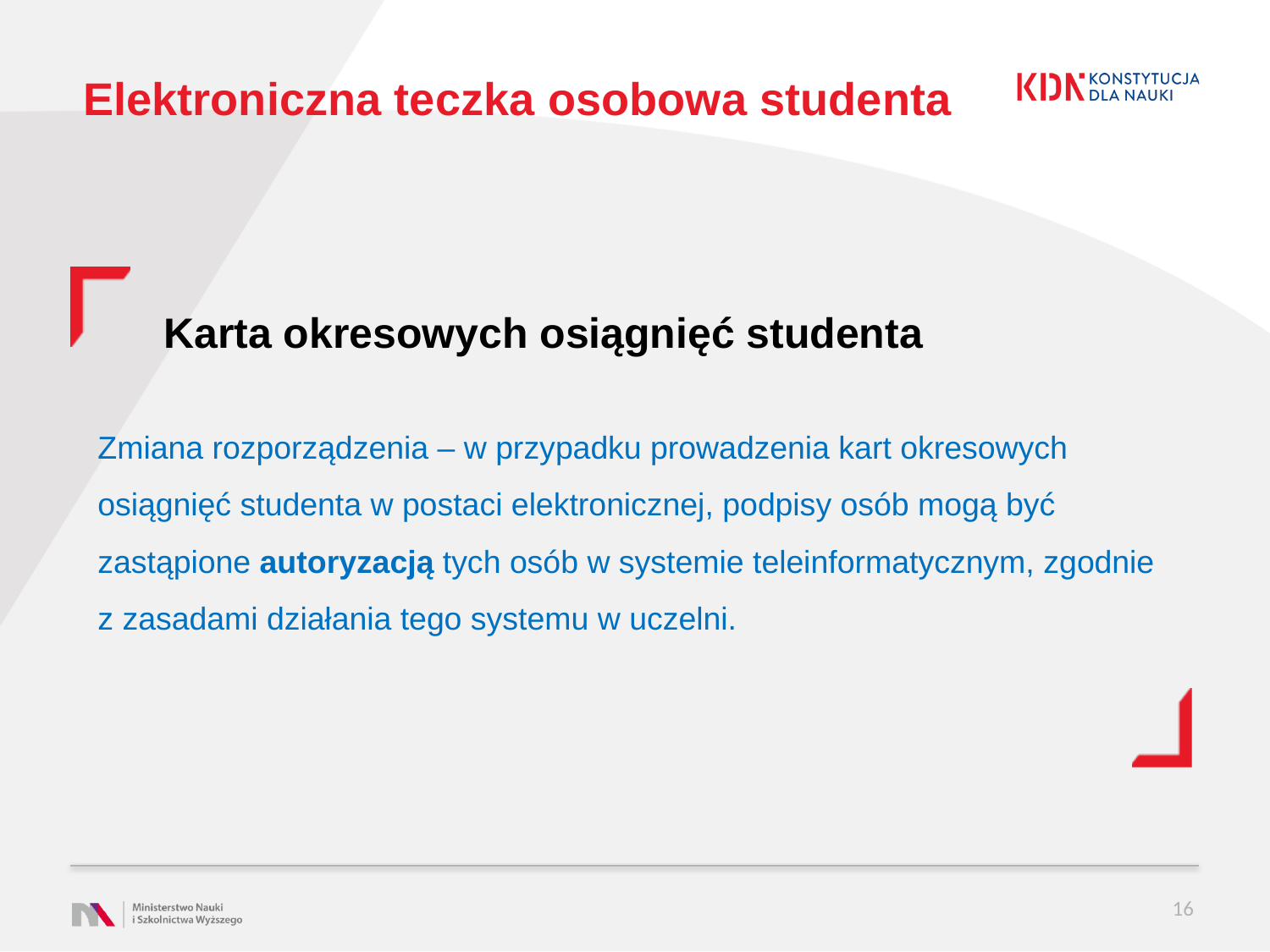

# Elektroniczna teczka osobowa studenta
Karta okresowych osiągnięć studenta

Zmiana rozporządzenia – w przypadku prowadzenia kart okresowych osiągnięć studenta w postaci elektronicznej, podpisy osób mogą być zastąpione autoryzacją tych osób w systemie teleinformatycznym, zgodnie z zasadami działania tego systemu w uczelni.
16